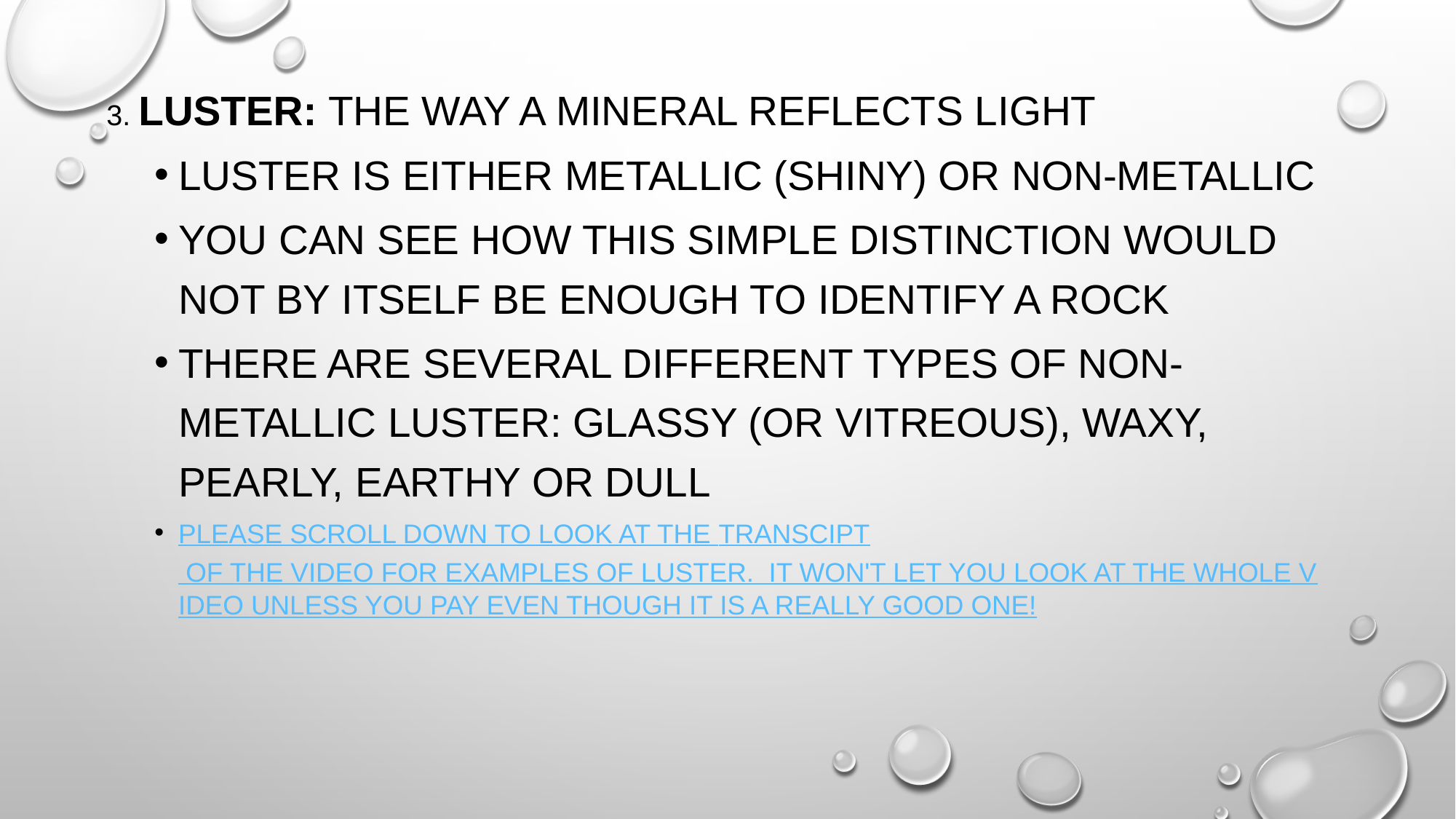

3. Luster: The way a mineral reflects light
Luster is either metallic (shiny) or non-metallic
You can see how this simple distinction would not by itself be enough to identify a rock
There are several different types of non-metallic luster: glassy (or vitreous), waxy, pearly, earthy or dull
Please scroll down to look at the transcipt of the video for examples of luster.  It won't let you look at the whole video unless you pay even though it is a really good one!